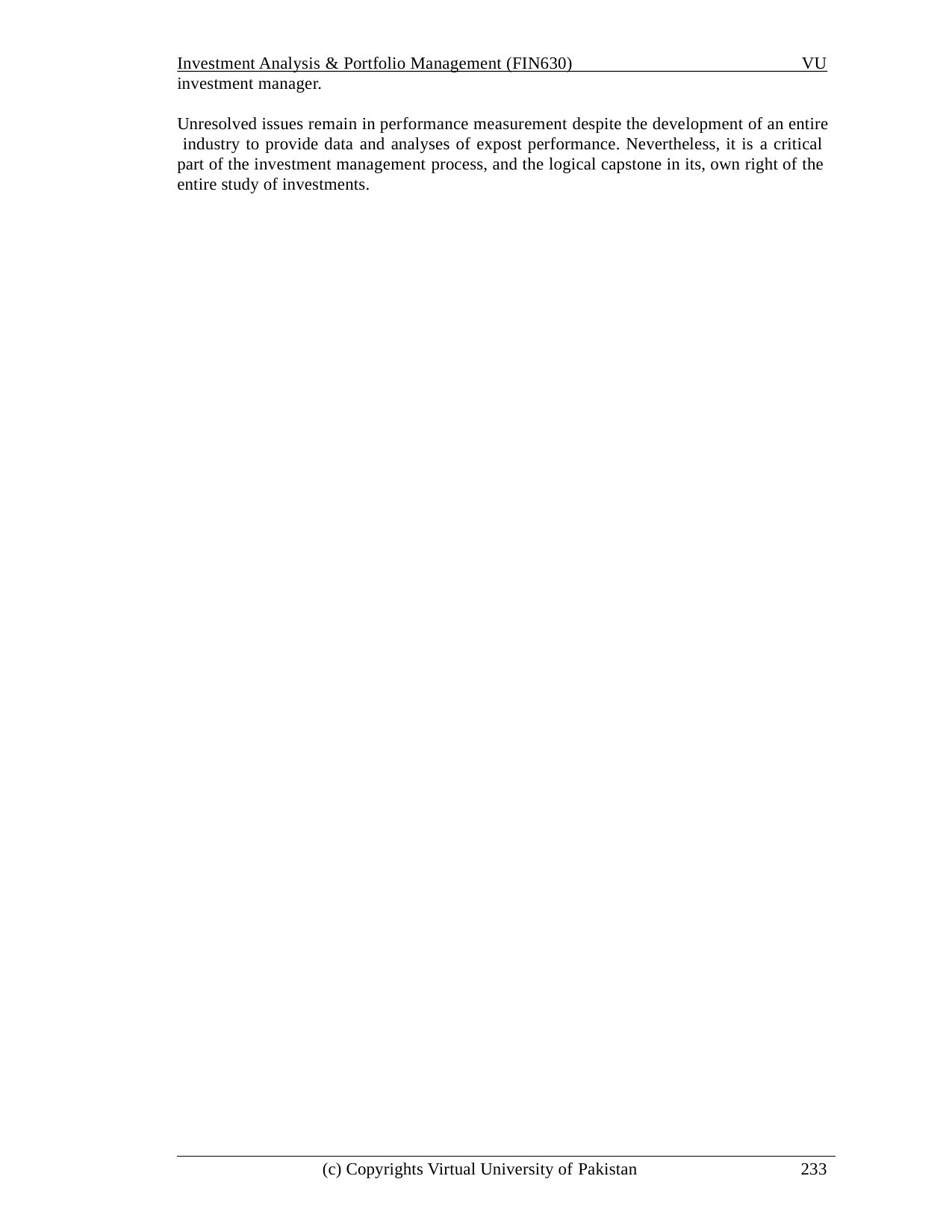

Investment Analysis & Portfolio Management (FIN630)
VU
investment manager.

Unresolved issues remain in performance measurement despite the development of an entire  industry to provide data and analyses of expost performance. Nevertheless, it is a critical  part of the investment management process, and the logical capstone in its, own right of the  entire study of investments.

(c) Copyrights Virtual University of Pakistan
233